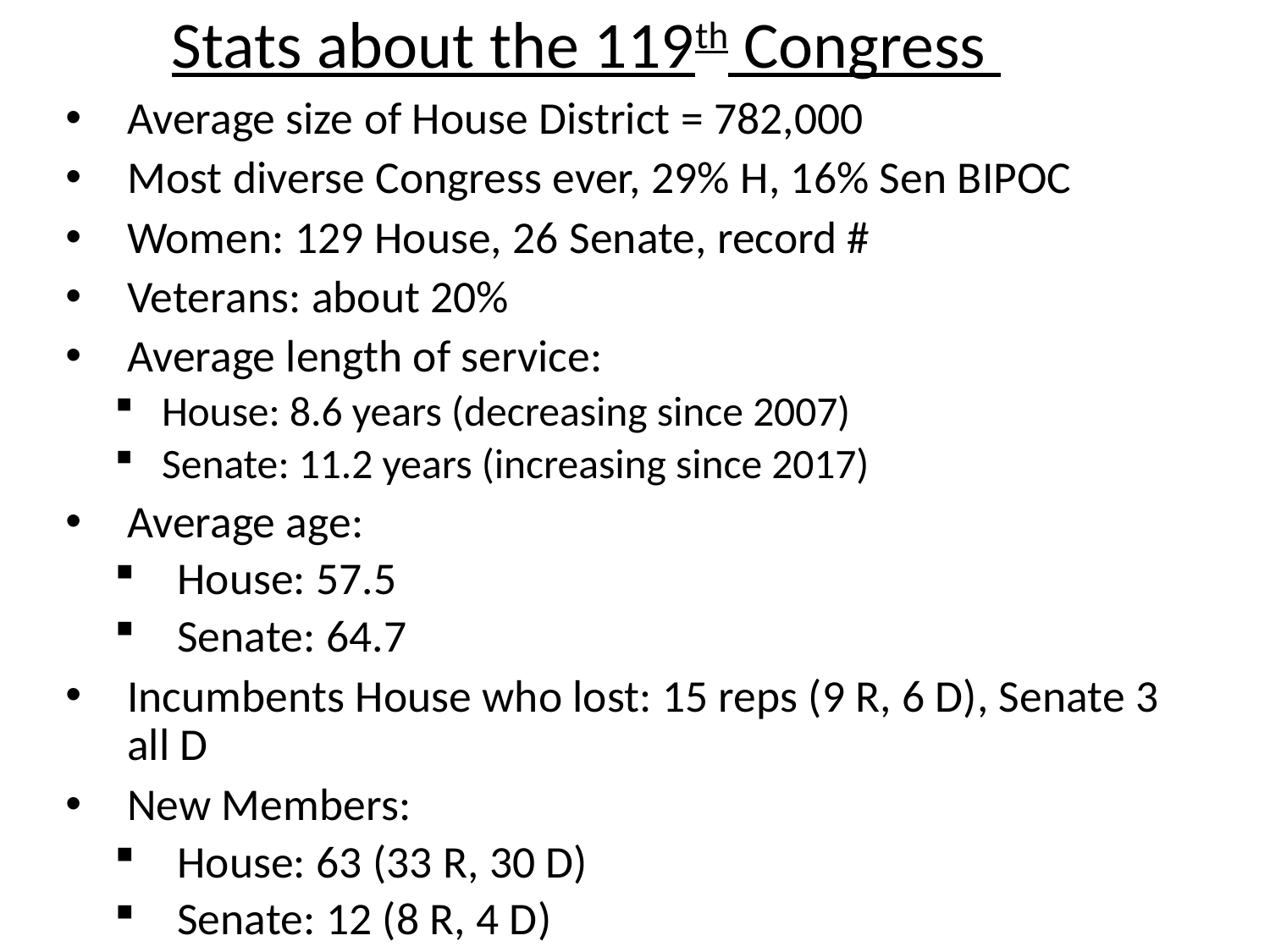

# Stats about the 119th Congress
Average size of House District = 782,000
Most diverse Congress ever, 29% H, 16% Sen BIPOC
Women: 129 House, 26 Senate, record #
Veterans: about 20%
Average length of service:
House: 8.6 years (decreasing since 2007)
Senate: 11.2 years (increasing since 2017)
Average age:
House: 57.5
Senate: 64.7
Incumbents House who lost: 15 reps (9 R, 6 D), Senate 3 all D
New Members:
House: 63 (33 R, 30 D)
Senate: 12 (8 R, 4 D)